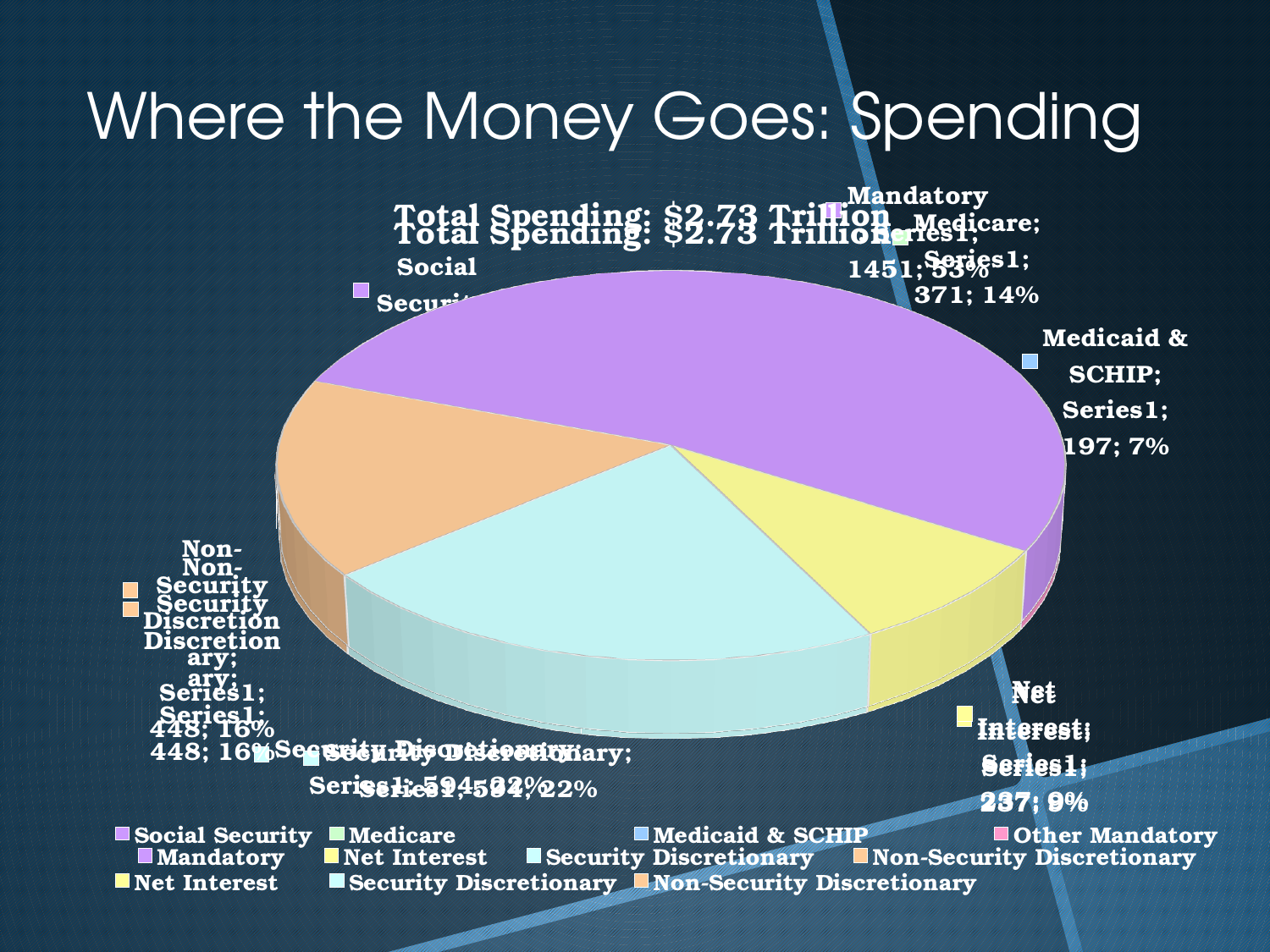

# Where the Money Goes: Spending

[unsupported chart]

[unsupported chart]